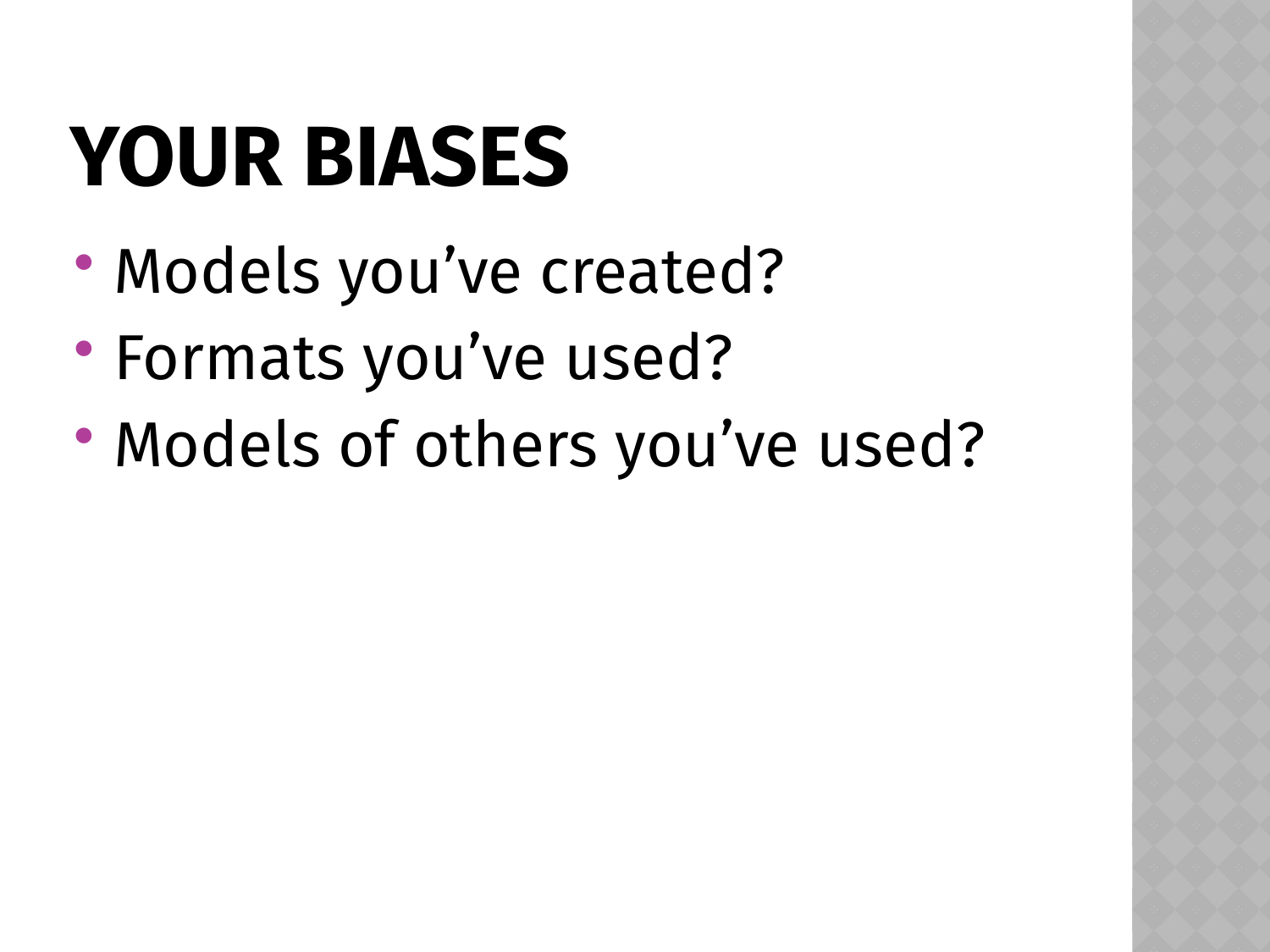

# Your biases
Models you’ve created?
Formats you’ve used?
Models of others you’ve used?